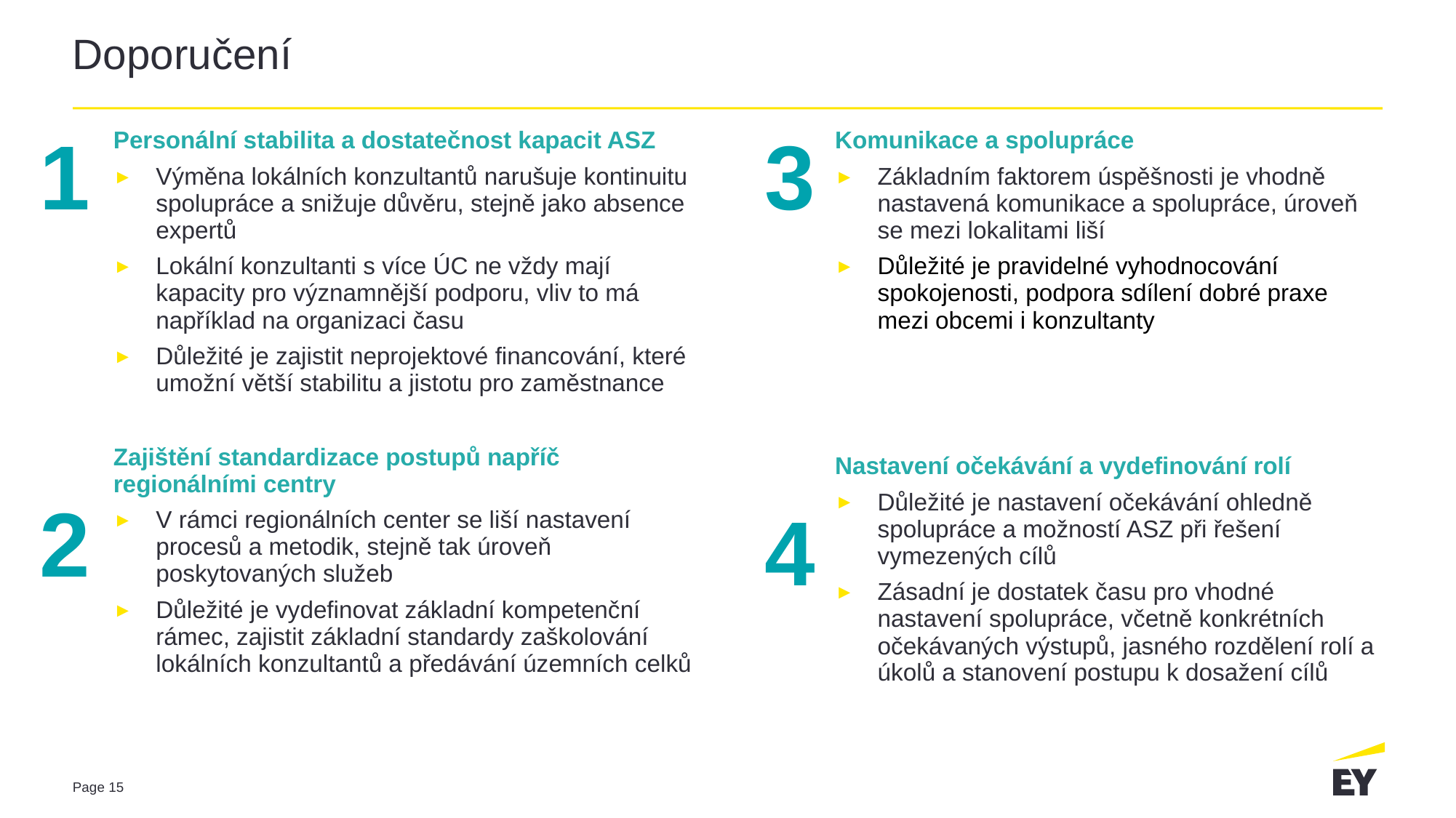

# Doporučení
| 1 | Personální stabilita a dostatečnost kapacit ASZ Výměna lokálních konzultantů narušuje kontinuitu spolupráce a snižuje důvěru, stejně jako absence expertů Lokální konzultanti s více ÚC ne vždy mají kapacity pro významnější podporu, vliv to má například na organizaci času Důležité je zajistit neprojektové financování, které umožní větší stabilitu a jistotu pro zaměstnance |
| --- | --- |
| 2 | Zajištění standardizace postupů napříč regionálními centry V rámci regionálních center se liší nastavení procesů a metodik, stejně tak úroveň poskytovaných služeb Důležité je vydefinovat základní kompetenční rámec, zajistit základní standardy zaškolování lokálních konzultantů a předávání územních celků |
| 3 | Komunikace a spolupráce Základním faktorem úspěšnosti je vhodně nastavená komunikace a spolupráce, úroveň se mezi lokalitami liší Důležité je pravidelné vyhodnocování spokojenosti, podpora sdílení dobré praxe mezi obcemi i konzultanty |
| --- | --- |
| 4 | Nastavení očekávání a vydefinování rolí Důležité je nastavení očekávání ohledně spolupráce a možností ASZ při řešení vymezených cílů Zásadní je dostatek času pro vhodné nastavení spolupráce, včetně konkrétních očekávaných výstupů, jasného rozdělení rolí a úkolů a stanovení postupu k dosažení cílů |